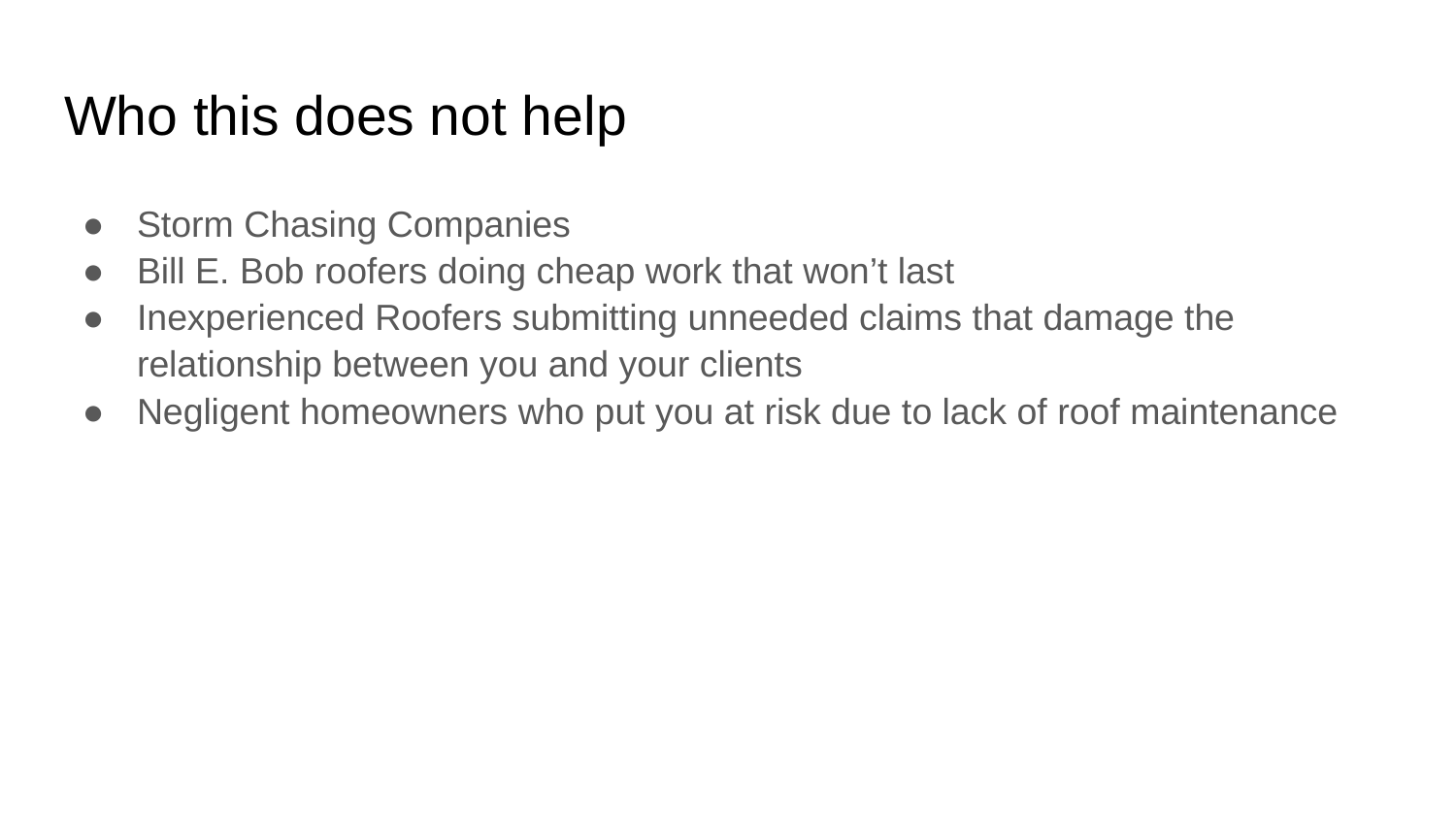

# Who this does not help
Storm Chasing Companies
Bill E. Bob roofers doing cheap work that won’t last
Inexperienced Roofers submitting unneeded claims that damage the relationship between you and your clients
Negligent homeowners who put you at risk due to lack of roof maintenance